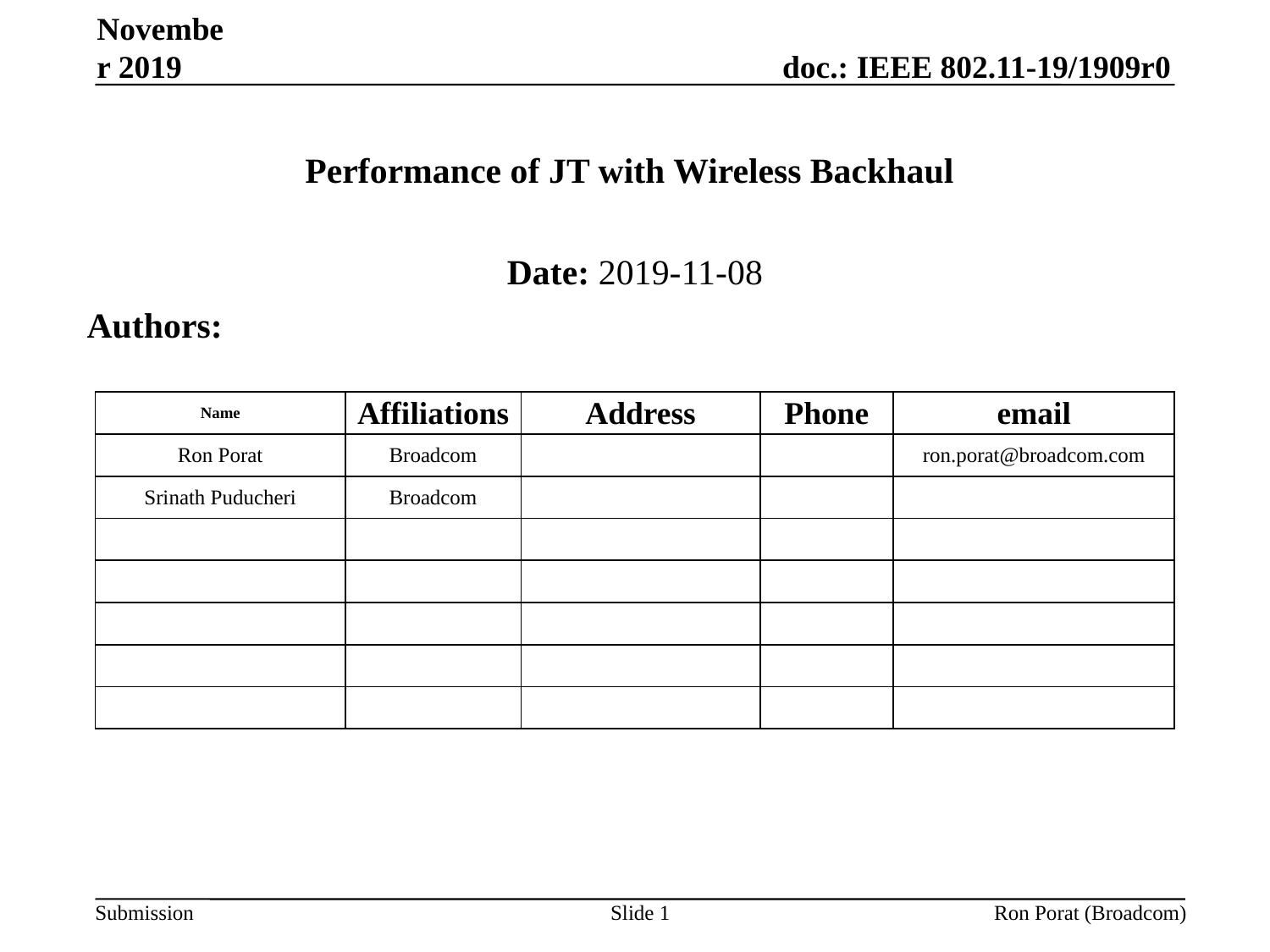

November 2019
# Performance of JT with Wireless Backhaul
Date: 2019-11-08
Authors:
| Name | Affiliations | Address | Phone | email |
| --- | --- | --- | --- | --- |
| Ron Porat | Broadcom |  |  | ron.porat@broadcom.com |
| Srinath Puducheri | Broadcom |  |  |  |
|  |  |  |  |  |
|  |  |  |  |  |
|  |  |  |  |  |
|  |  |  |  |  |
|  |  |  |  |  |
Slide 1
Ron Porat (Broadcom)